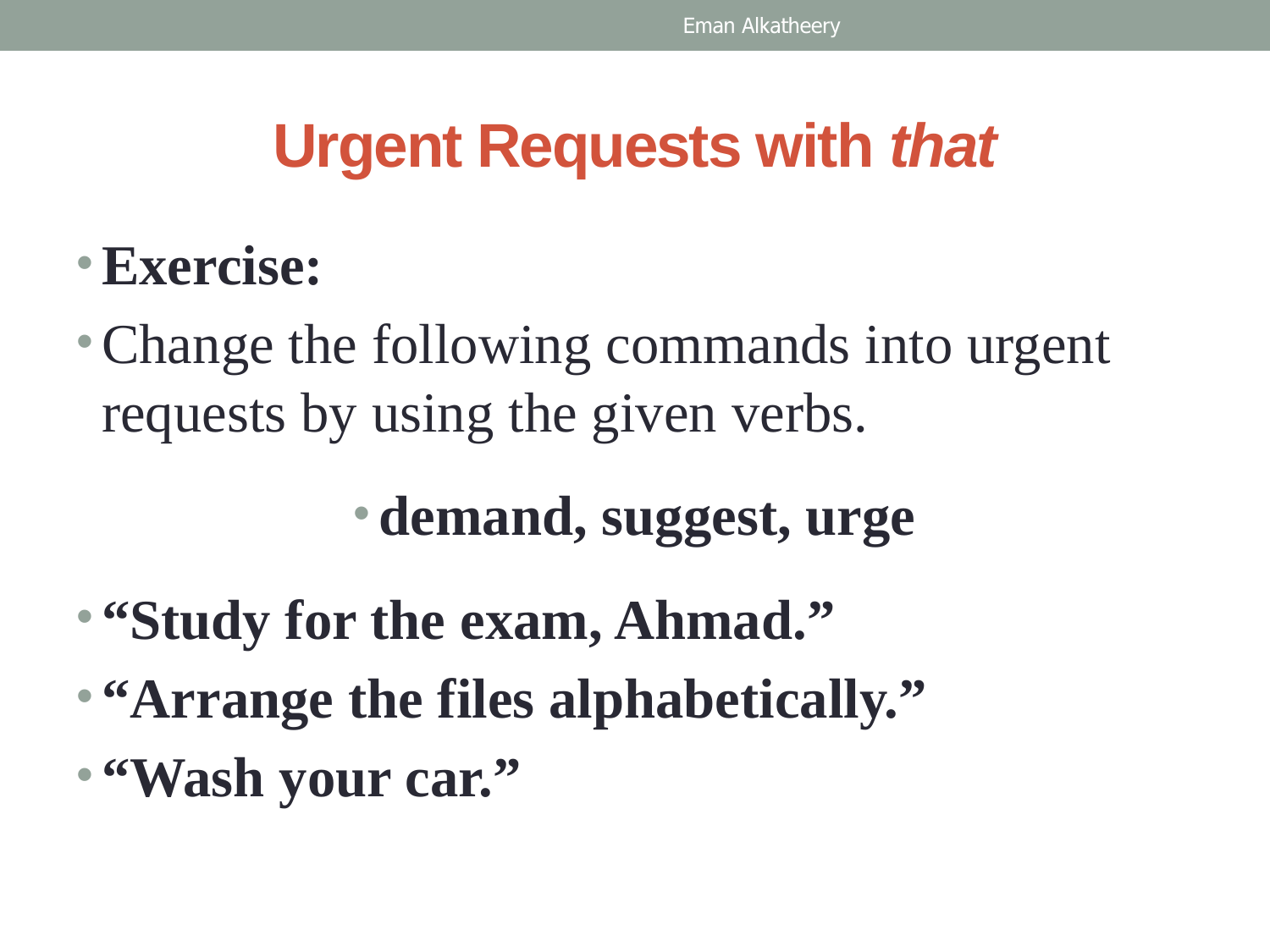

Eman Alkatheery
# Urgent Requests with that
Exercise:
Change the following commands into urgent requests by using the given verbs.

demand, suggest, urge

“Study for the exam, Ahmad.”
“Arrange the files alphabetically.”
“Wash your car.”